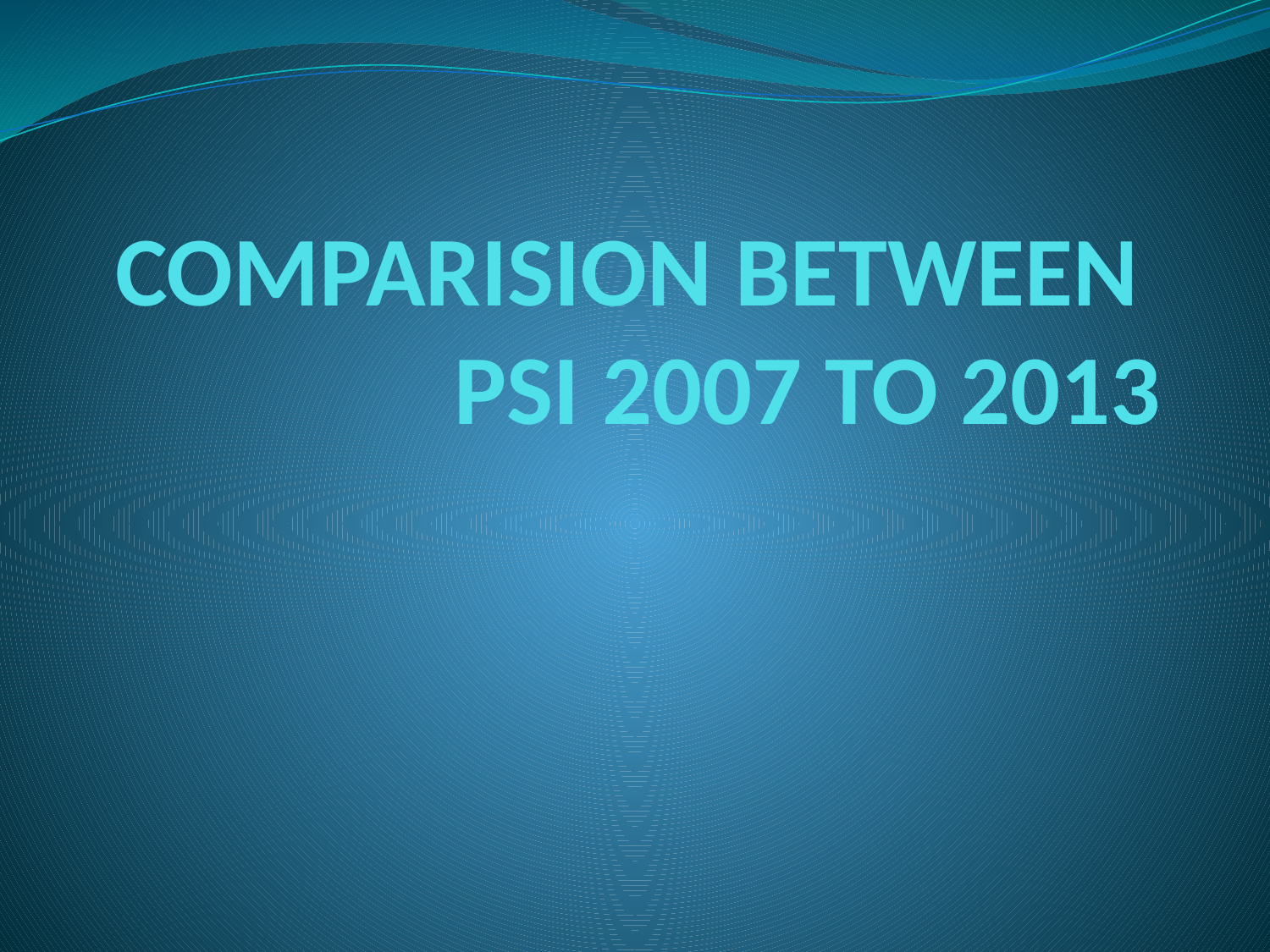

# COMPARISION BETWEEN PSI 2007 TO 2013